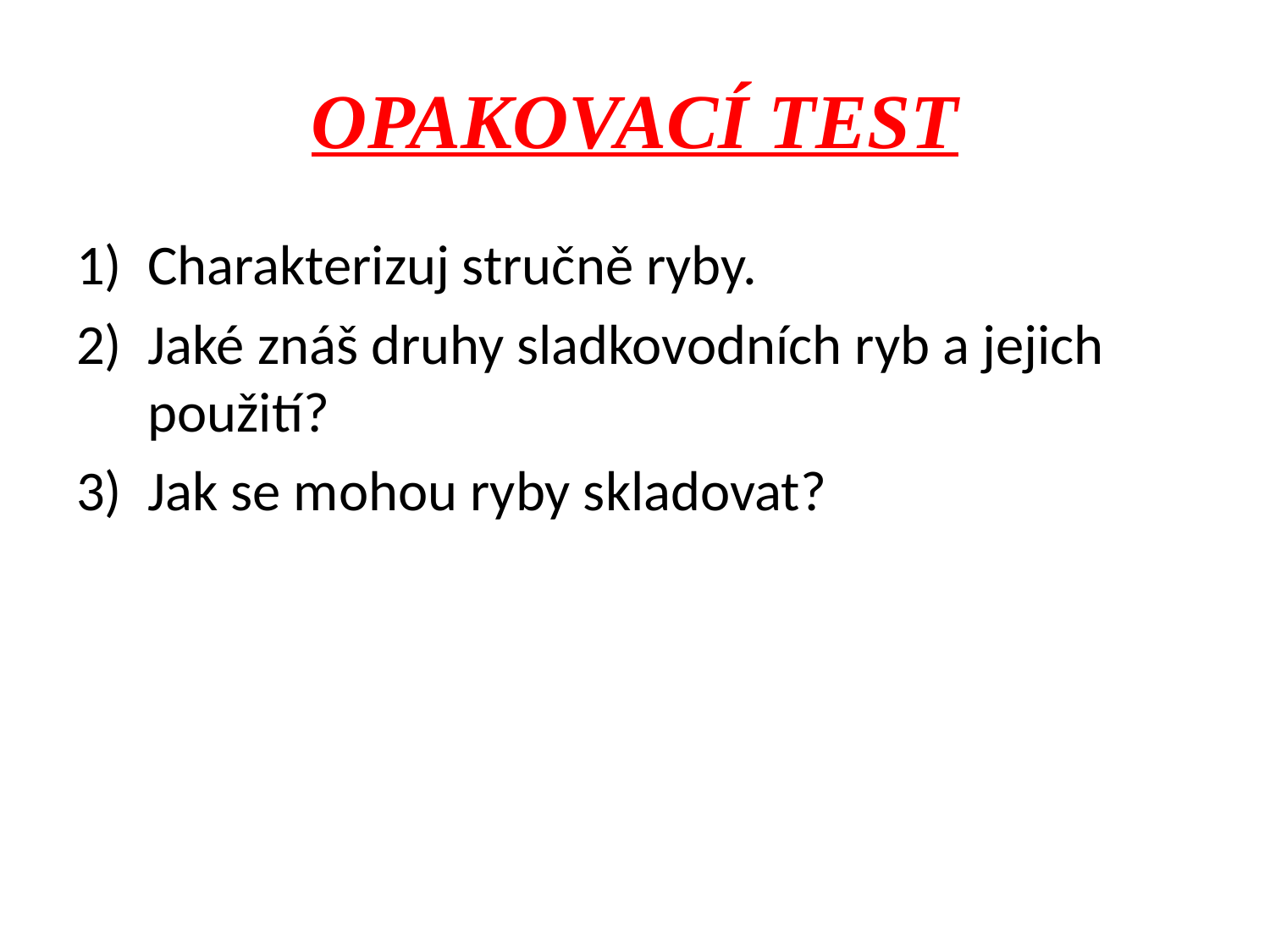

# OPAKOVACÍ TEST
Charakterizuj stručně ryby.
Jaké znáš druhy sladkovodních ryb a jejich použití?
Jak se mohou ryby skladovat?